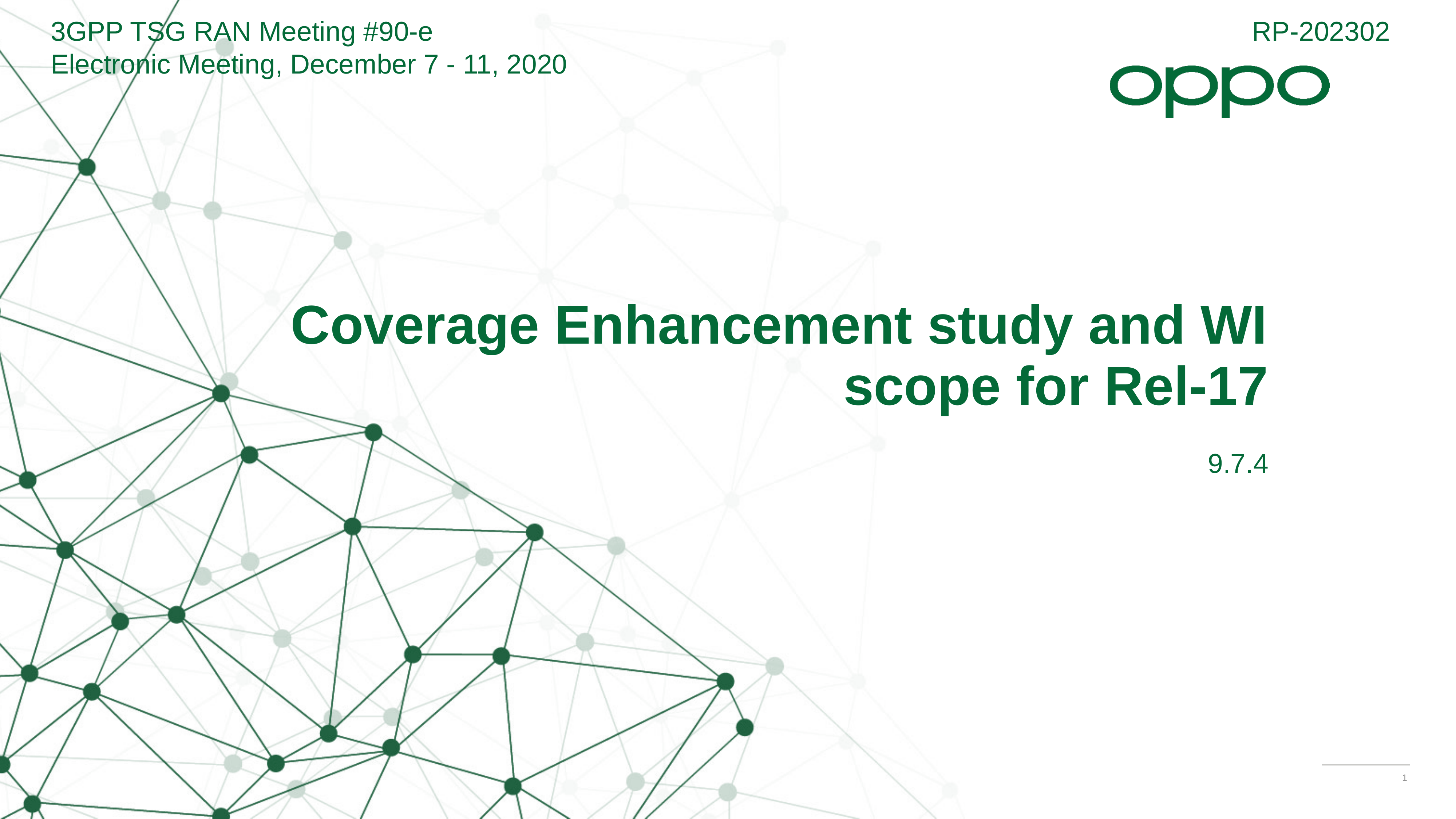

3GPP TSG RAN Meeting #90-e															RP-202302
Electronic Meeting, December 7 - 11, 2020
# Coverage Enhancement study and WI scope for Rel-17
9.7.4